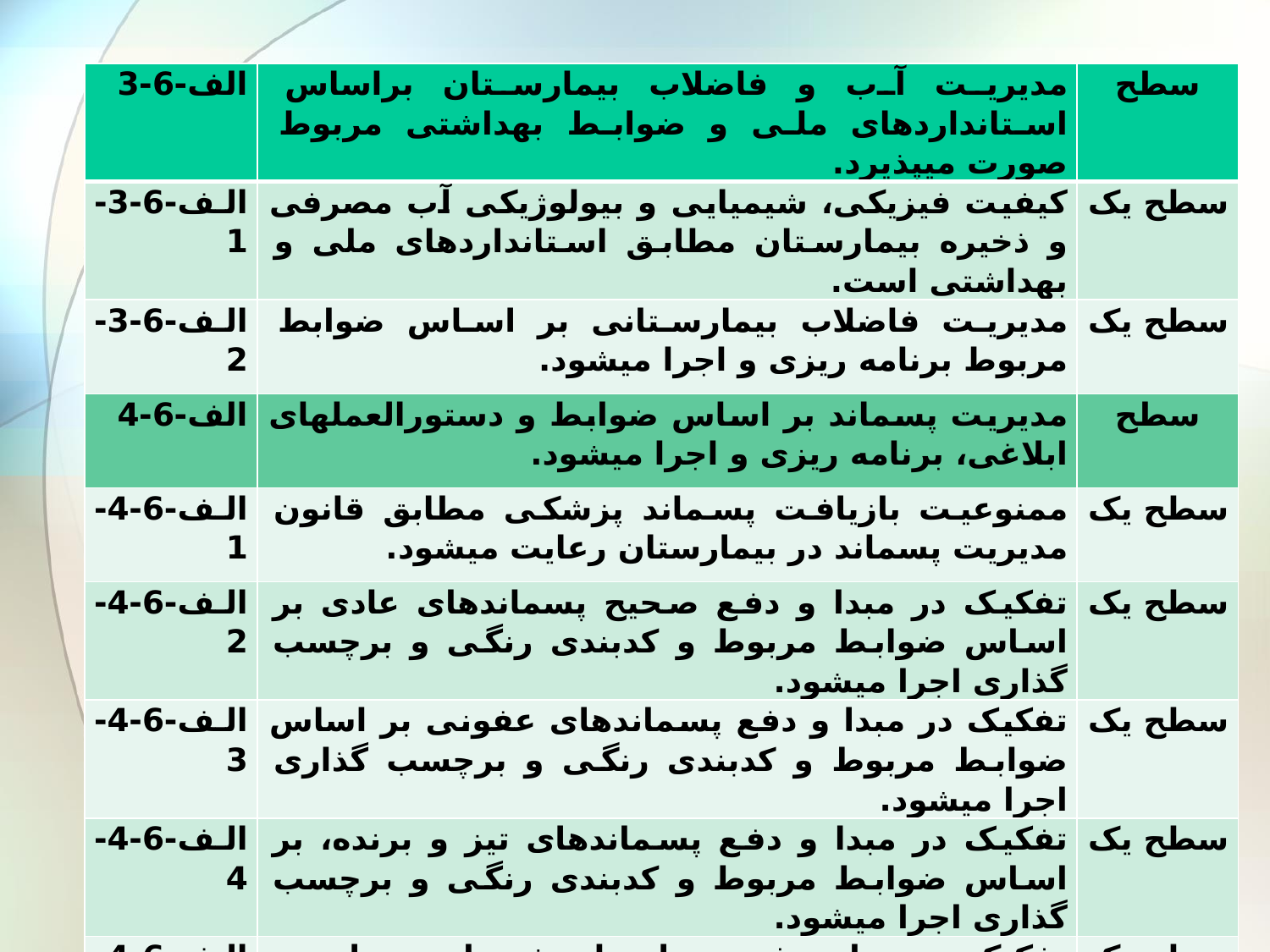

| الف-6-3 | مدیریت آب و فاضلاب بیمارستان براساس استانداردهای ملی و ضوابط بهداشتی مربوط صورت میپذیرد. | سطح |
| --- | --- | --- |
| الف-6-3-1 | کیفیت فیزیکی، شیمیایی و بیولوژیکی آب مصرفی و ذخیره بیمارستان مطابق استانداردهای ملی و بهداشتی است. | سطح یک |
| الف-6-3-2 | مدیریت فاضلاب بیمارستانی بر اساس ضوابط مربوط برنامه ریزی و اجرا میشود. | سطح یک |
| الف-6-4 | مدیریت پسماند بر اساس ضوابط و دستورالعملهای ابلاغی، برنامه ریزی و اجرا میشود. | سطح |
| الف-6-4-1 | ممنوعیت بازیافت پسماند پزشکی مطابق قانون مدیریت پسماند در بیمارستان رعایت میشود. | سطح یک |
| الف-6-4-2 | تفکیک در مبدا و دفع صحیح پسماندهای عادی بر اساس ضوابط مربوط و کدبندی رنگی و برچسب گذاری اجرا میشود. | سطح یک |
| الف-6-4-3 | تفکیک در مبدا و دفع پسماندهای عفونی بر اساس ضوابط مربوط و کدبندی رنگی و برچسب گذاری اجرا میشود. | سطح یک |
| الف-6-4-4 | تفکیک در مبدا و دفع پسماندهای تیز و برنده، بر اساس ضوابط مربوط و کدبندی رنگی و برچسب گذاری اجرا میشود. | سطح یک |
| الف-6-4-5 | تفکیک در مبدا و دفع پسماندهای شیمیایی و دارویی بر اساس ضوابط مربوط و کدبندی رنگی و برچسب گذاری اجرا میشود. | سطح یک |